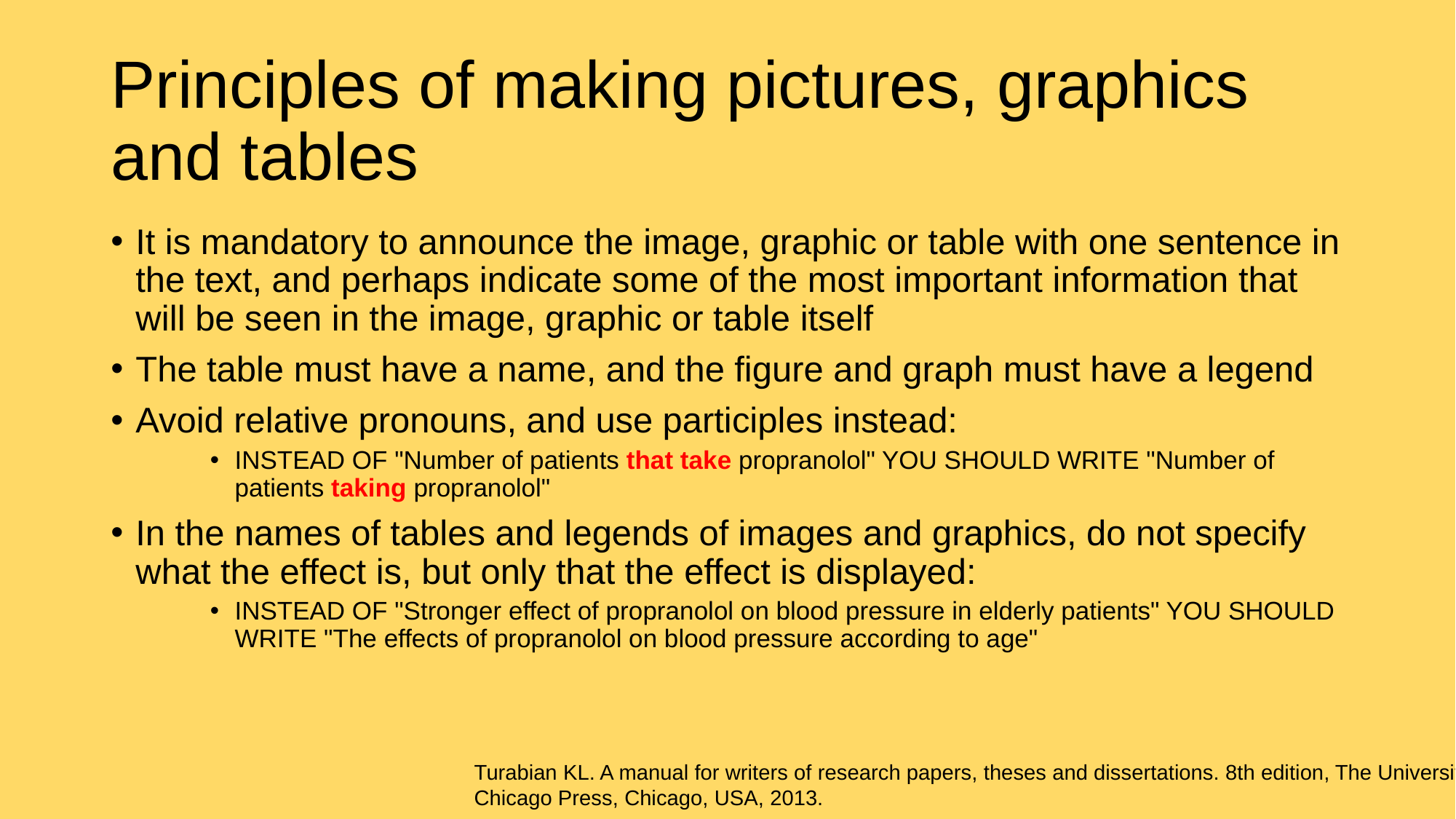

# Principles of making pictures, graphics and tables
It is mandatory to announce the image, graphic or table with one sentence in the text, and perhaps indicate some of the most important information that will be seen in the image, graphic or table itself
The table must have a name, and the figure and graph must have a legend
Avoid relative pronouns, and use participles instead:
INSTEAD OF "Number of patients that take propranolol" YOU SHOULD WRITE "Number of patients taking propranolol"
In the names of tables and legends of images and graphics, do not specify what the effect is, but only that the effect is displayed:
INSTEAD OF "Stronger effect of propranolol on blood pressure in elderly patients" YOU SHOULD WRITE "The effects of propranolol on blood pressure according to age"
Turabian KL. A manual for writers of research papers, theses and dissertations. 8th edition, The University of
Chicago Press, Chicago, USA, 2013.